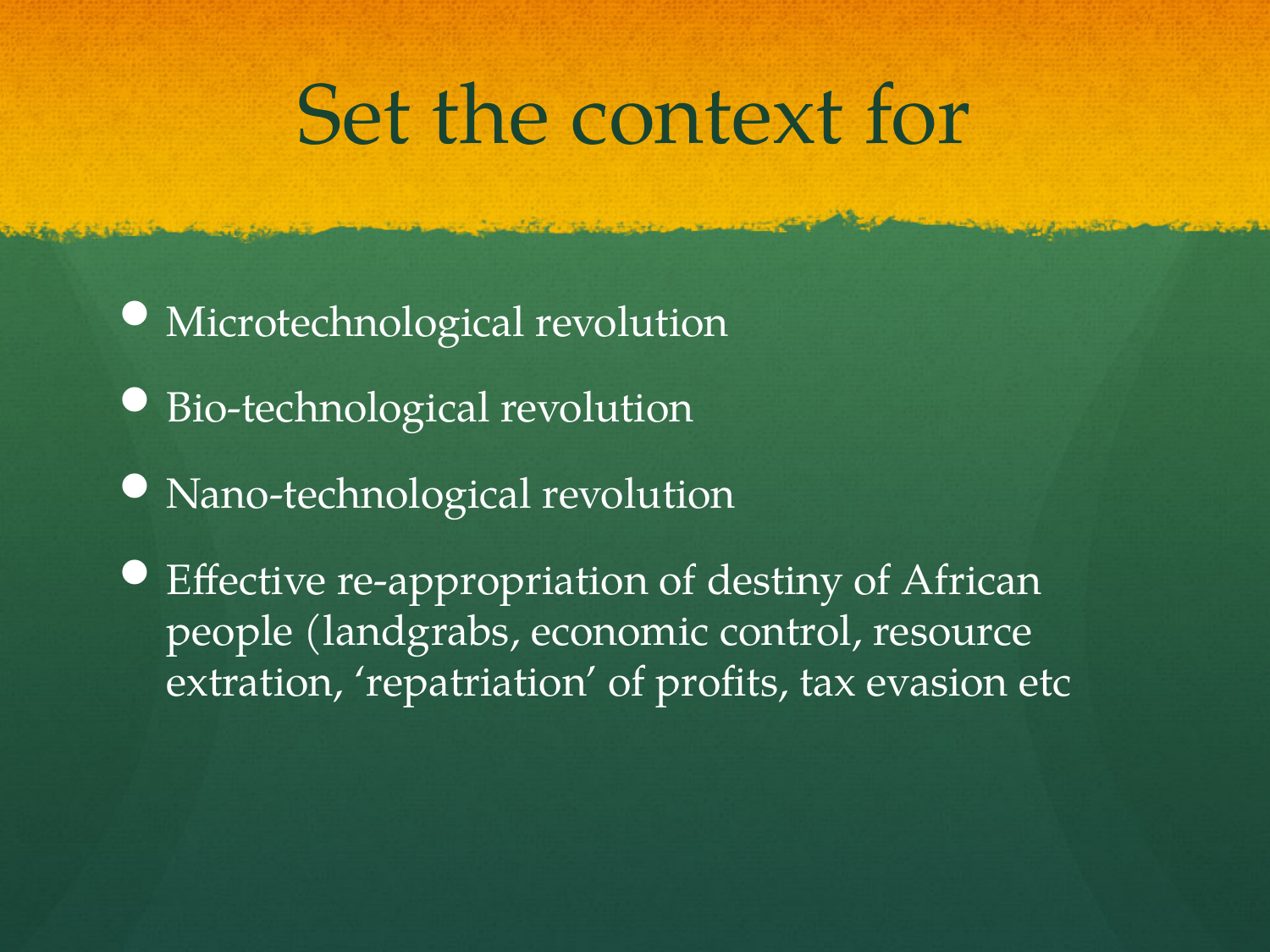

# Set the context for
Microtechnological revolution
Bio-technological revolution
Nano-technological revolution
Effective re-appropriation of destiny of African people (landgrabs, economic control, resource extration, ‘repatriation’ of profits, tax evasion etc